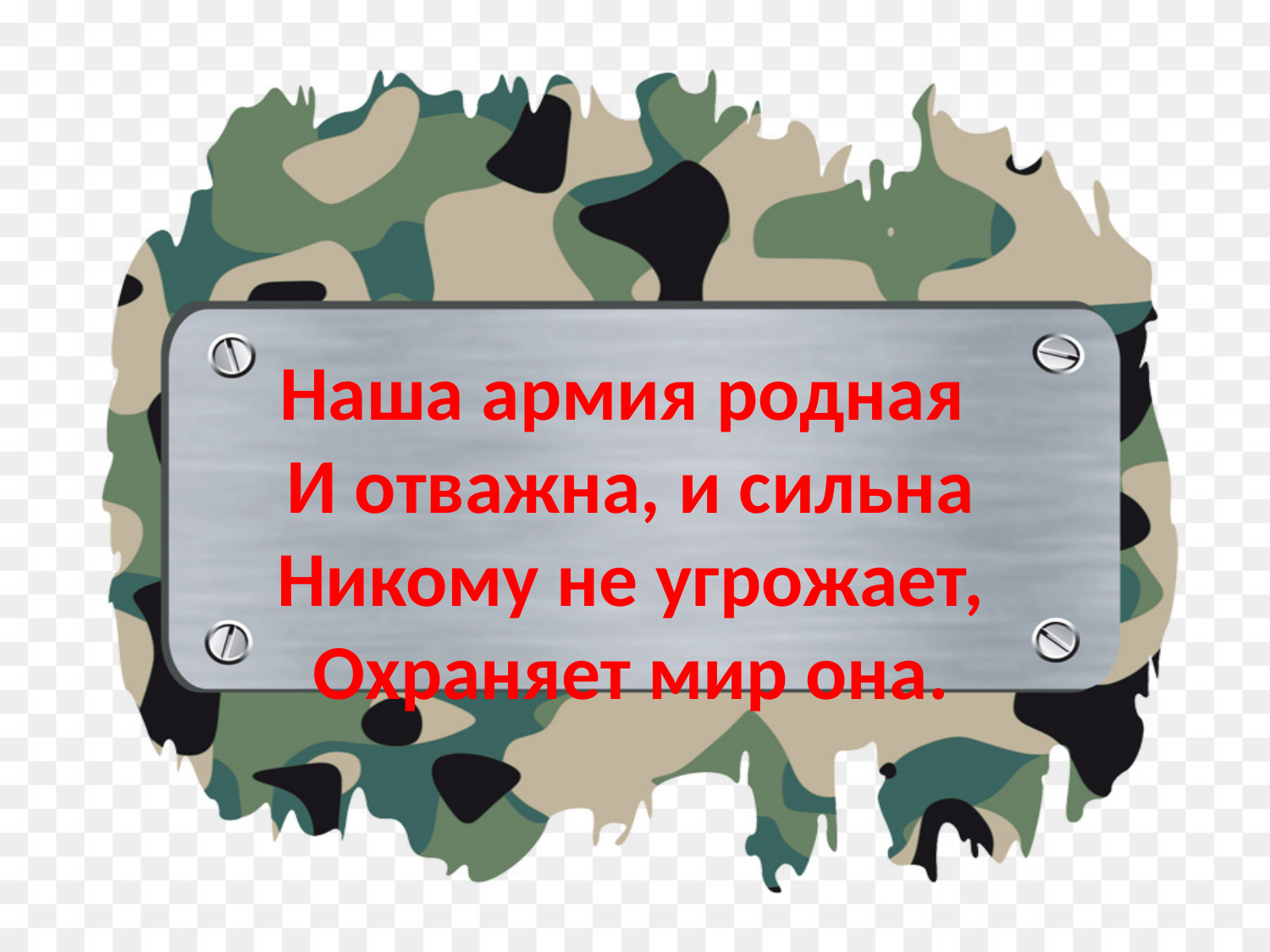

# Наша армия родная И отважна, и сильна Никому не угрожает, Охраняет мир она.